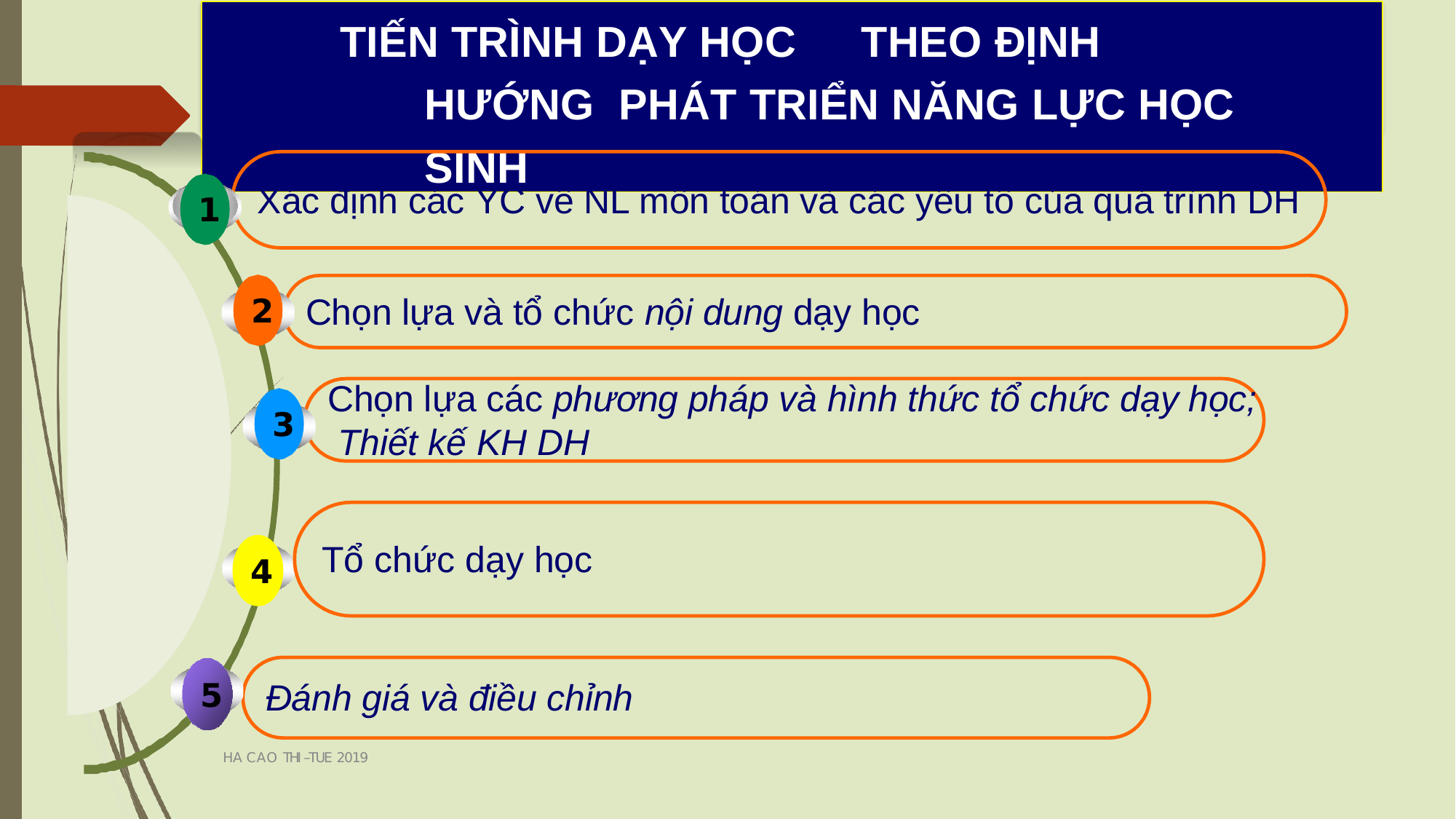

# TIẾN TRÌNH DẠY HỌC	THEO ĐỊNH HƯỚNG  PHÁT TRIỂN NĂNG LỰC HỌC SINH

Xác định các YC về NL môn toán và các yếu tố của quá trình DH

1

Chọn lựa và tổ chức nội dung dạy học

2
Chọn lựa các phương pháp và hình thức tổ chức dạy học;  Thiết kế KH DH

3

Tổ chức dạy học

4

5
Đánh giá và điều chỉnh
HA CAO THI –TUE 2019